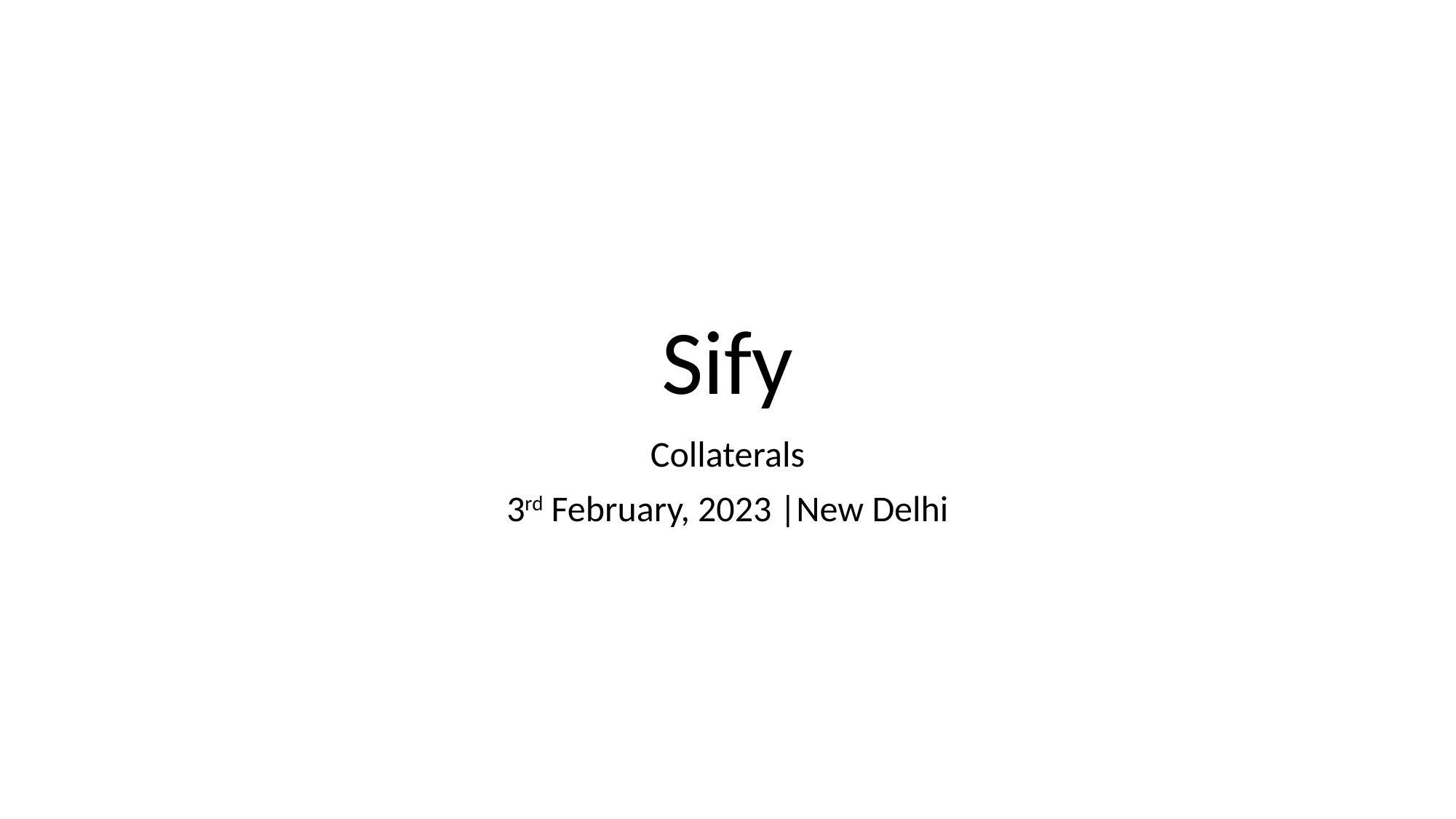

# Sify
Collaterals
3rd February, 2023 |New Delhi